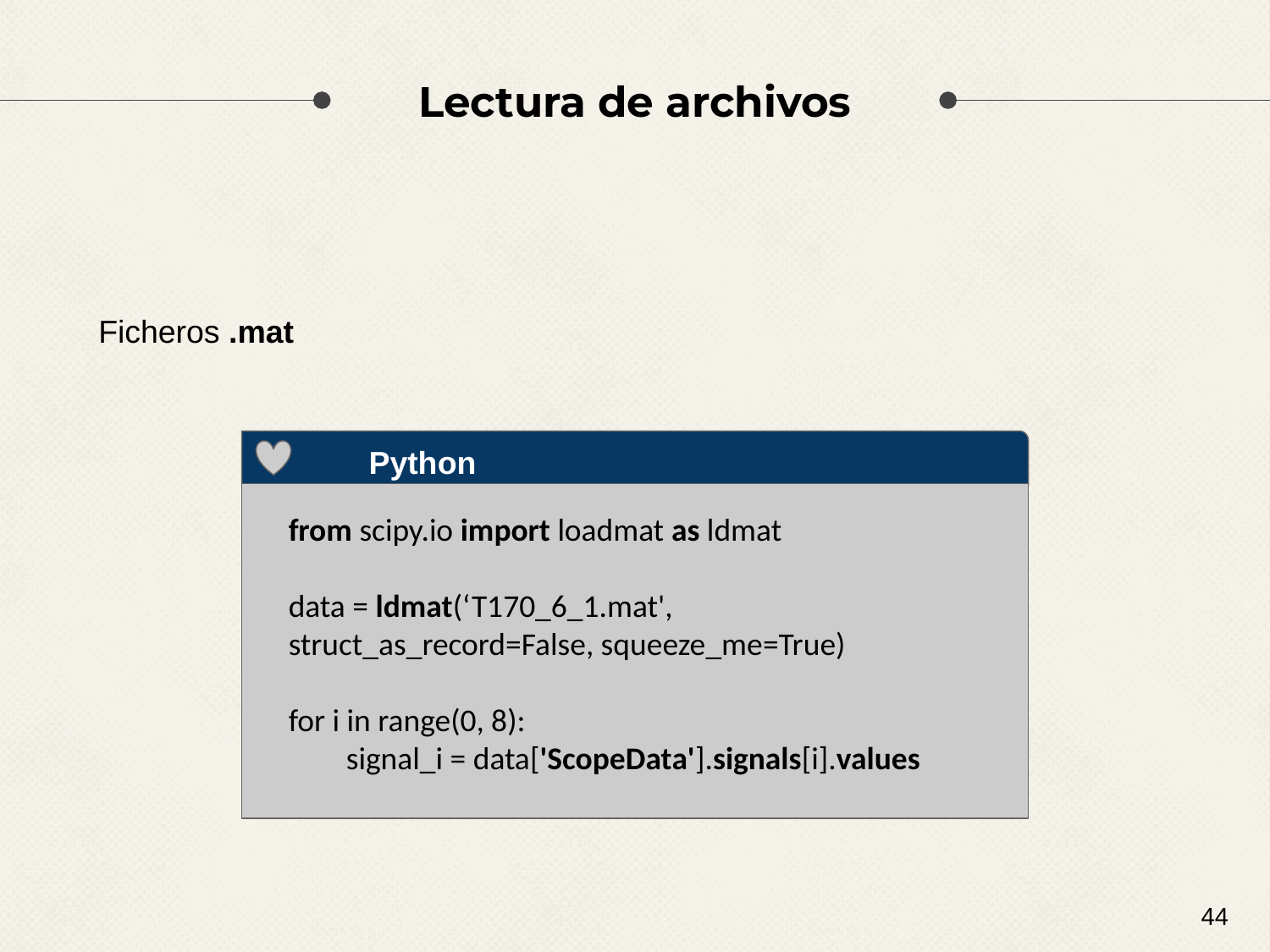

# Lectura de archivos
Ficheros .mat
Python

from scipy.io import loadmat as ldmat

data = ldmat(‘T170_6_1.mat',                          struct_as_record=False, squeeze_me=True)

for i in range(0, 8):
        signal_i = data['ScopeData'].signals[i].values
44